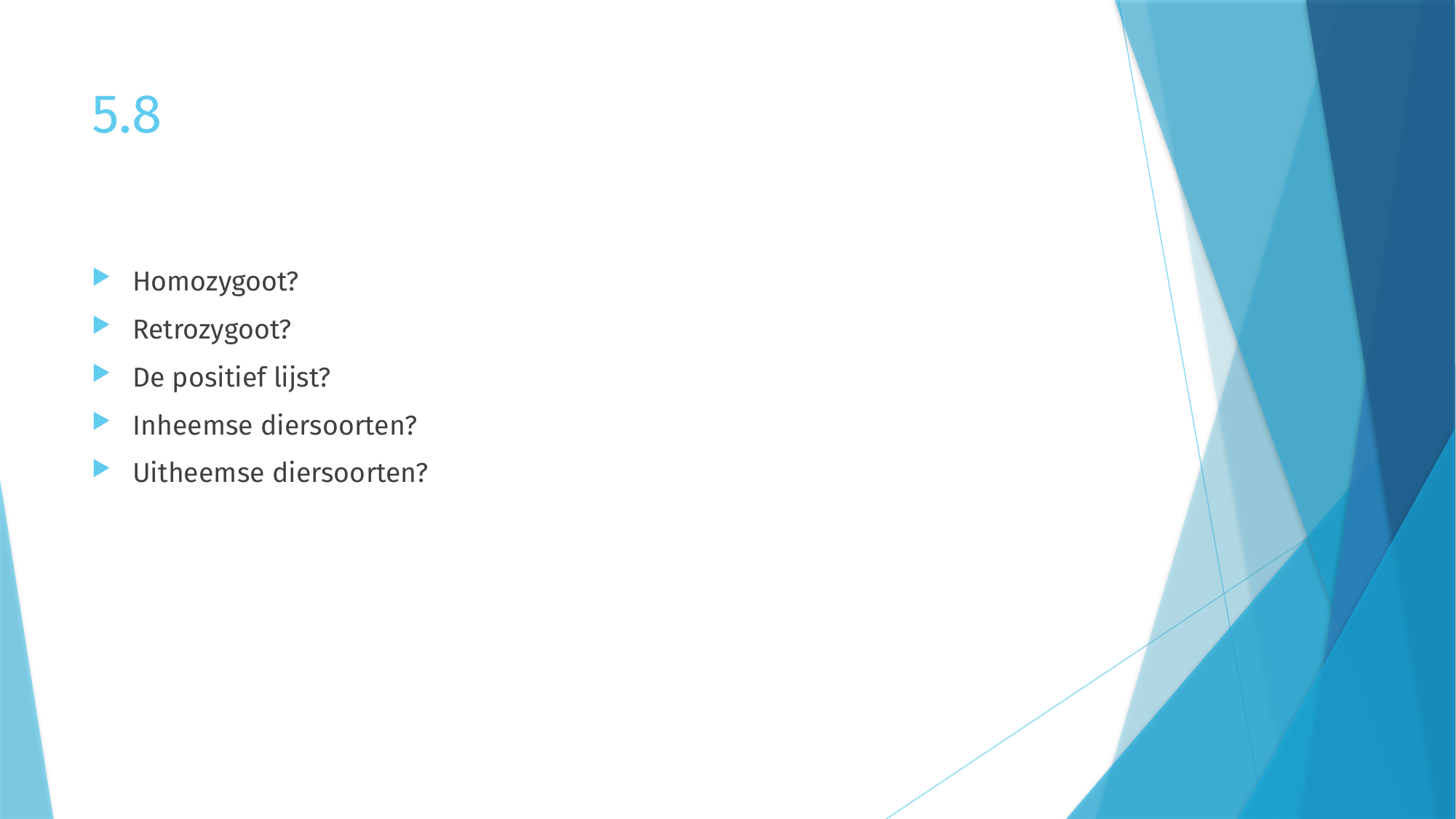

# 5.8
Homozygoot?
Retrozygoot?
De positief lijst?
Inheemse diersoorten?
Uitheemse diersoorten?